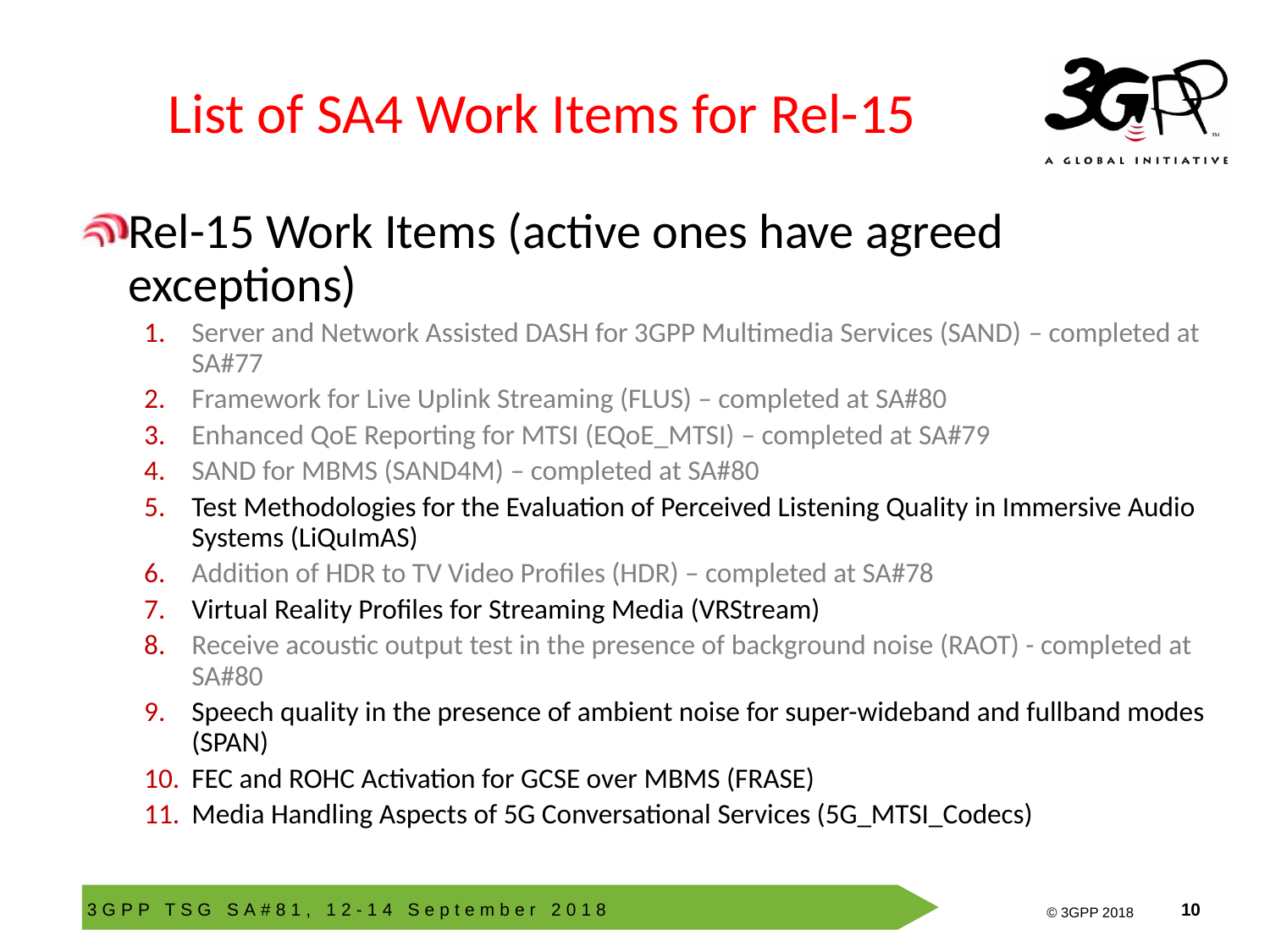

# List of SA4 Work Items for Rel-15
Rel-15 Work Items (active ones have agreed exceptions)
Server and Network Assisted DASH for 3GPP Multimedia Services (SAND) – completed at SA#77
Framework for Live Uplink Streaming (FLUS) – completed at SA#80
Enhanced QoE Reporting for MTSI (EQoE_MTSI) – completed at SA#79
SAND for MBMS (SAND4M) – completed at SA#80
Test Methodologies for the Evaluation of Perceived Listening Quality in Immersive Audio Systems (LiQuImAS)
Addition of HDR to TV Video Profiles (HDR) – completed at SA#78
Virtual Reality Profiles for Streaming Media (VRStream)
Receive acoustic output test in the presence of background noise (RAOT) - completed at SA#80
Speech quality in the presence of ambient noise for super-wideband and fullband modes (SPAN)
FEC and ROHC Activation for GCSE over MBMS (FRASE)
Media Handling Aspects of 5G Conversational Services (5G_MTSI_Codecs)